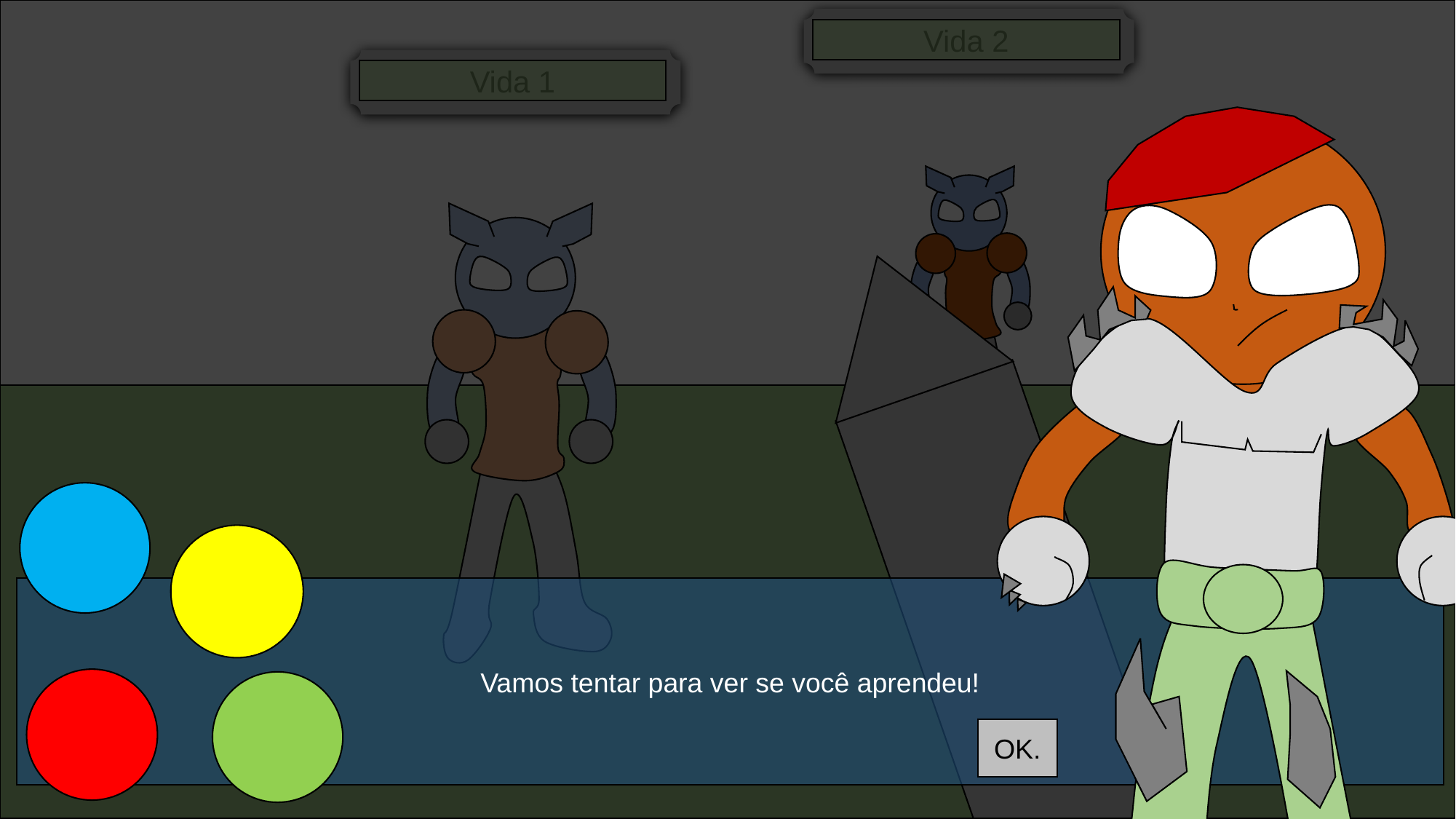

Vida 2

Vida 1

Vamos tentar para ver se você aprendeu!

OK.